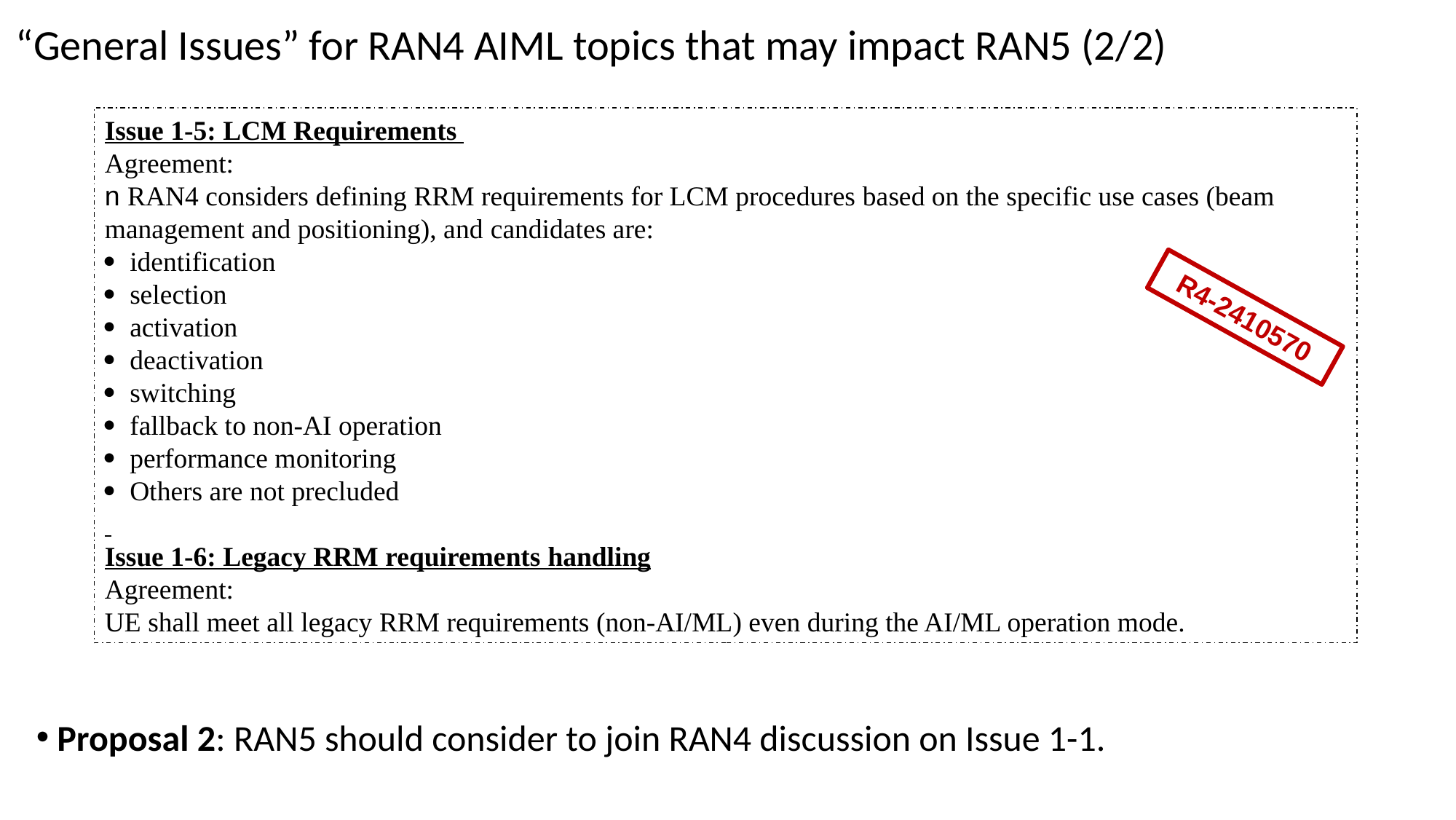

# “General Issues” for RAN4 AIML topics that may impact RAN5 (2/2)
Issue 1-5: LCM Requirements
Agreement:
n RAN4 considers defining RRM requirements for LCM procedures based on the specific use cases (beam management and positioning), and candidates are:
• identification
• selection
• activation
• deactivation
• switching
• fallback to non-AI operation
• performance monitoring
• Others are not precluded

Issue 1-6: Legacy RRM requirements handling
Agreement:
UE shall meet all legacy RRM requirements (non-AI/ML) even during the AI/ML operation mode.
R4-2410570
 Proposal 2: RAN5 should consider to join RAN4 discussion on Issue 1-1.